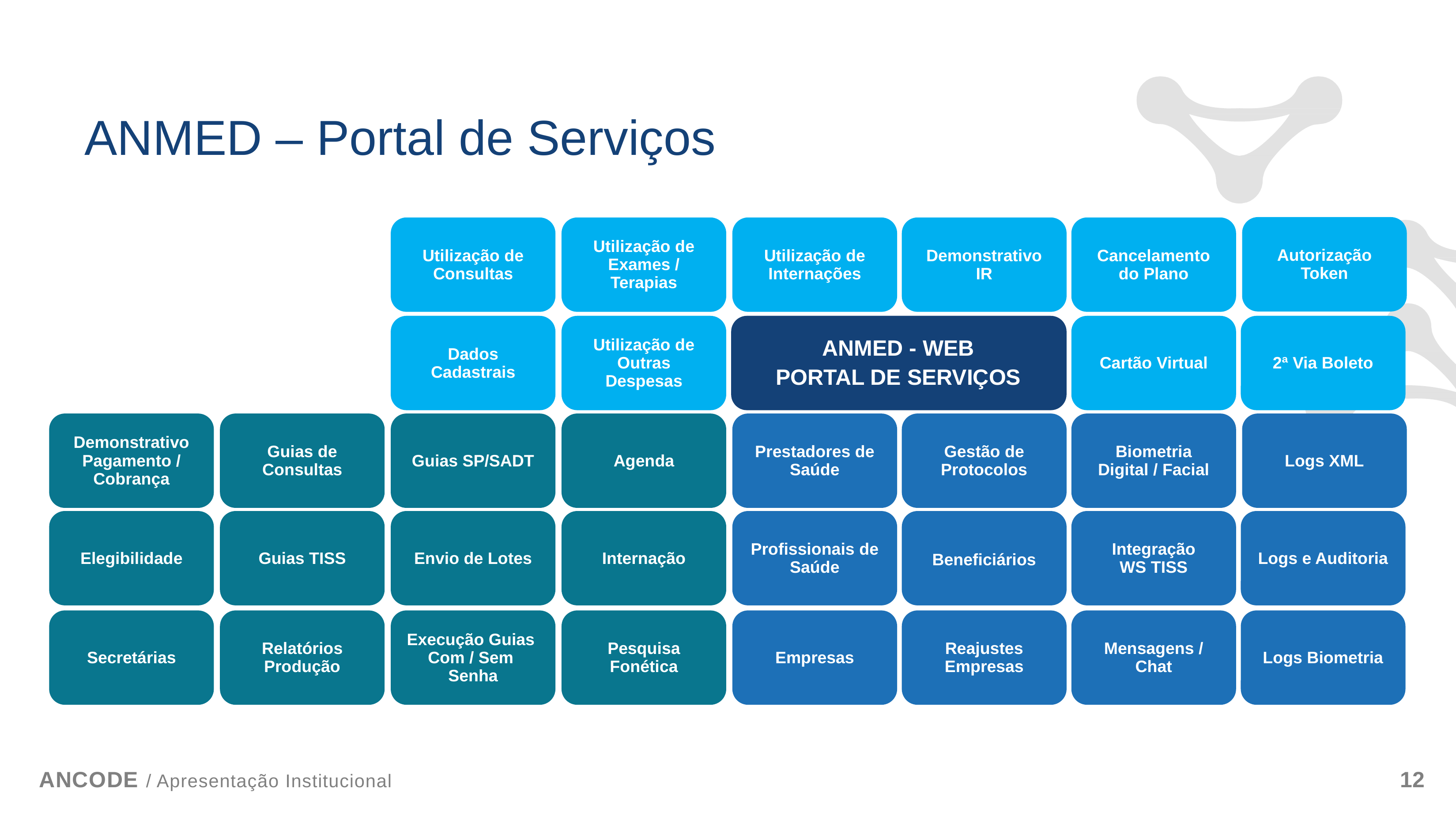

# ANMED – Portal de Serviços
Autorização Token
Utilização de Consultas
Utilização de Exames / Terapias
Cancelamento do Plano
Utilização de Internações
Demonstrativo IR

Dados Cadastrais

ANMED - WEB
PORTAL DE SERVIÇOS
Utilização de Outras Despesas
Cartão Virtual
2ª Via Boleto
Demonstrativo
Pagamento / Cobrança
Guias de Consultas
Guias SP/SADT
Agenda
Prestadores de Saúde
Gestão de Protocolos
Biometria
Digital / Facial
Logs XML
Elegibilidade
Guias TISS
Envio de Lotes
Internação
Beneficiários
Profissionais de Saúde
Integração
WS TISS
Logs e Auditoria
Reajustes Empresas
Secretárias
Relatórios
Produção
Execução Guias
Com / Sem  Senha
Pesquisa Fonética
Empresas
Mensagens / Chat
Logs Biometria
ANCODE / Apresentação Institucional
12